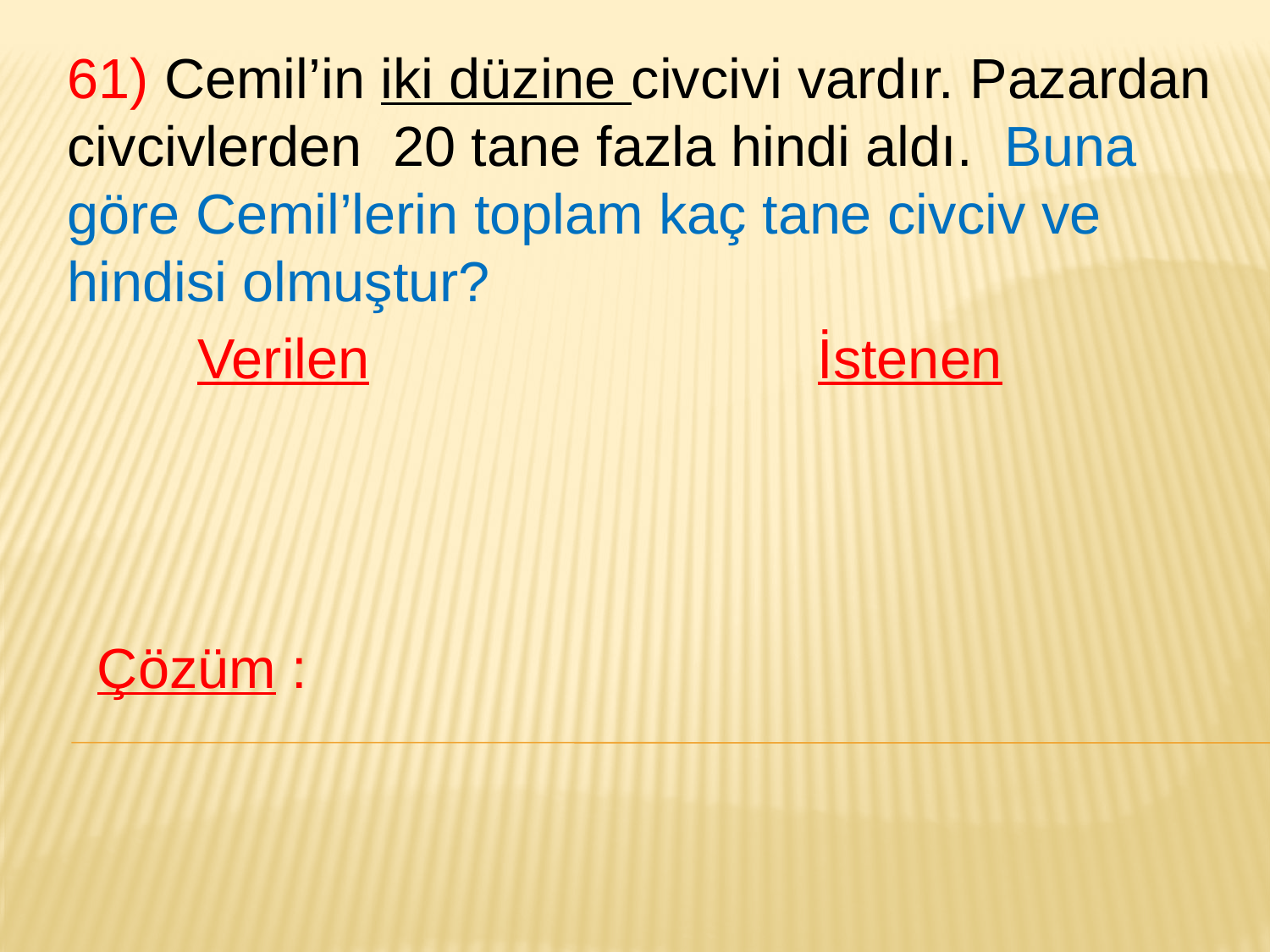

61) Cemil’in iki düzine civcivi vardır. Pazardan civcivlerden  20 tane fazla hindi aldı.  Buna göre Cemil’lerin toplam kaç tane civciv ve hindisi olmuştur?

Verilen
İstenen
Çözüm :